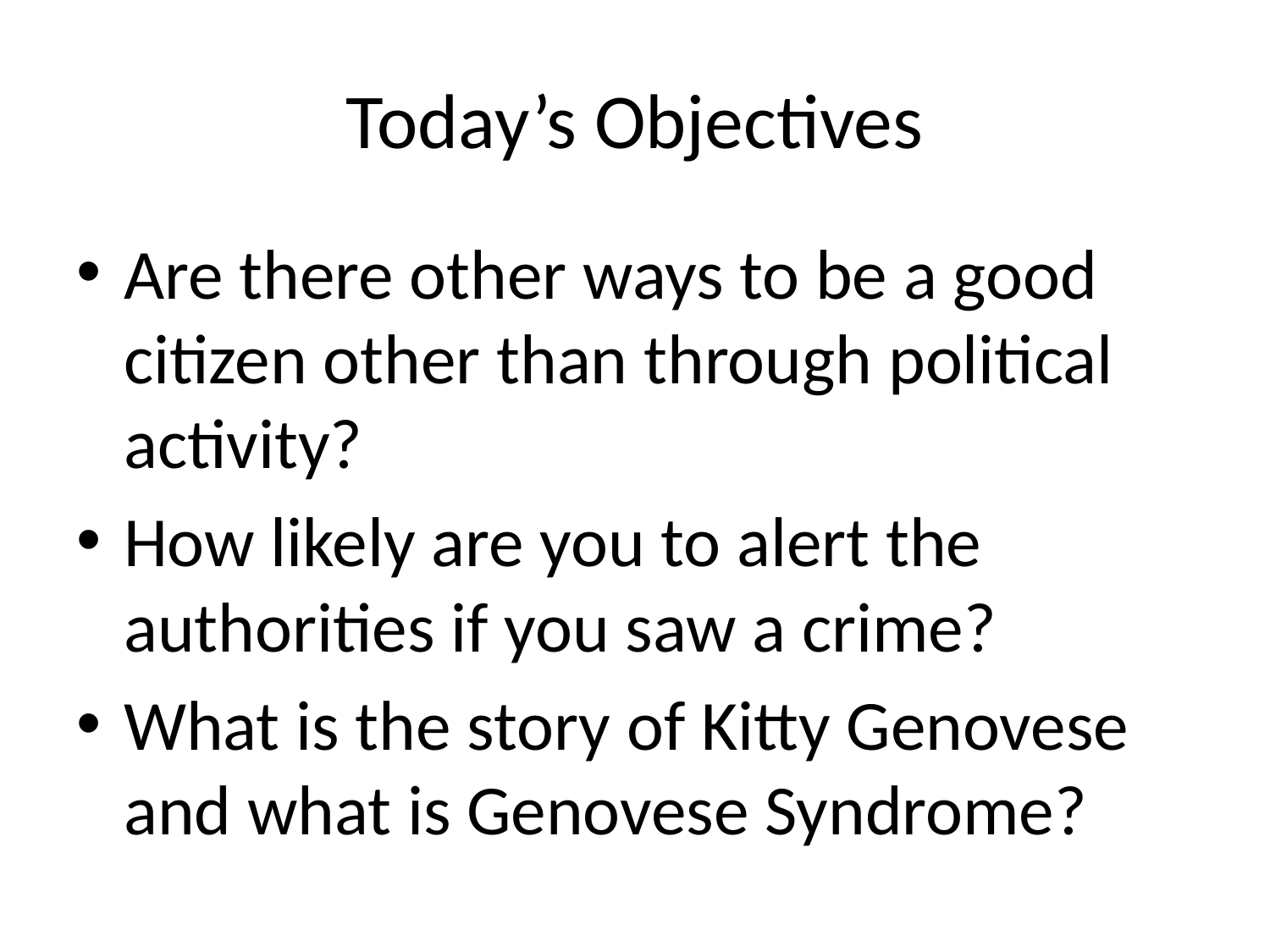

# Today’s Objectives
Are there other ways to be a good citizen other than through political activity?
How likely are you to alert the authorities if you saw a crime?
What is the story of Kitty Genovese and what is Genovese Syndrome?